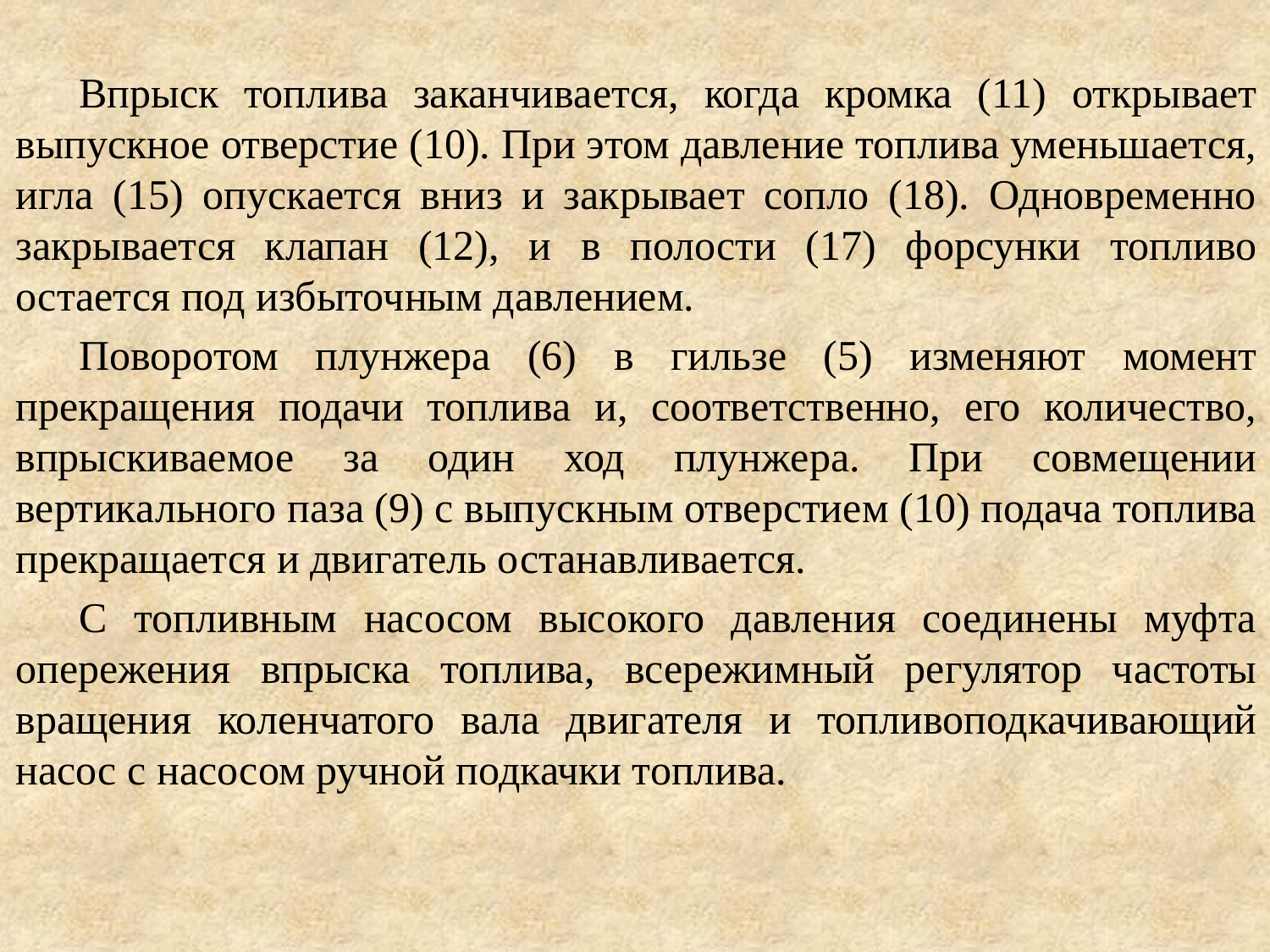

Впрыск топлива заканчивается, когда кромка (11) открывает выпускное отверстие (10). При этом давление топлива уменьшается, игла (15) опускается вниз и закрывает сопло (18). Одновременно закрывается клапан (12), и в полости (17) форсунки топливо остается под избыточным давлением.
Поворотом плунжера (6) в гильзе (5) изменяют момент прекращения подачи топлива и, соответственно, его количество, впрыскиваемое за один ход плунжера. При совмещении вертикального паза (9) с выпускным отверстием (10) подача топлива прекращается и двигатель останавливается.
С топливным насосом высокого давления соединены муфта опережения впрыска топлива, всережимный регулятор частоты вращения коленчатого вала двигателя и топливоподкачивающий насос с насосом ручной подкачки топлива.